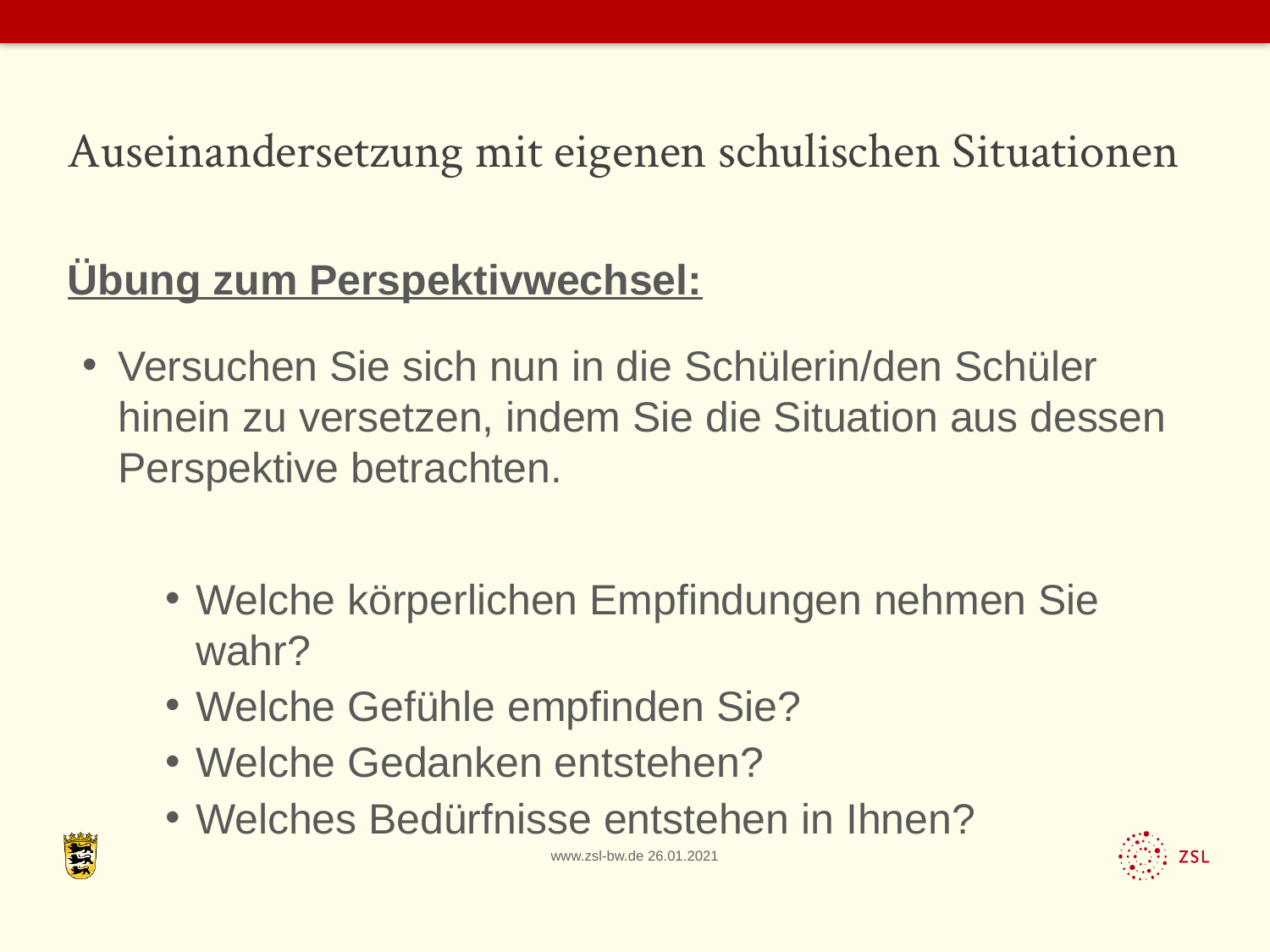

# Auseinandersetzung mit eigenen schulischen Situationen
Übung zum Perspektivwechsel:

Versuchen Sie sich nun in die Schülerin/den Schüler hinein zu versetzen, indem Sie die Situation aus dessen Perspektive betrachten.

Welche körperlichen Empfindungen nehmen Sie wahr?
Welche Gefühle empfinden Sie?
Welche Gedanken entstehen?
Welches Bedürfnisse entstehen in Ihnen?